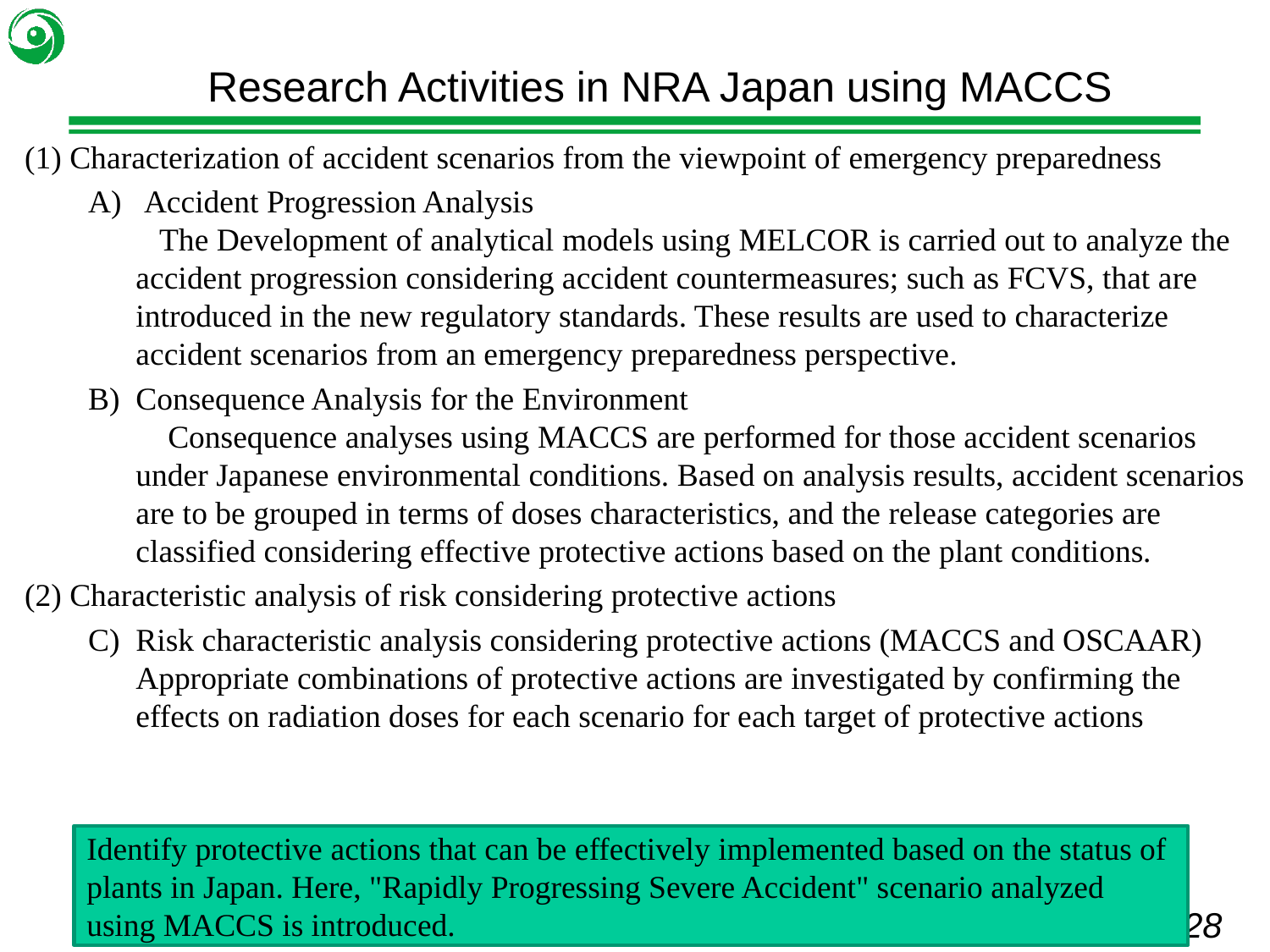

# Research Activities in NRA Japan using MACCS
(1) Characterization of accident scenarios from the viewpoint of emergency preparedness
 Accident Progression Analysis
   The Development of analytical models using MELCOR is carried out to analyze the accident progression considering accident countermeasures; such as FCVS, that are introduced in the new regulatory standards. These results are used to characterize accident scenarios from an emergency preparedness perspective.
Consequence Analysis for the Environment
    Consequence analyses using MACCS are performed for those accident scenarios under Japanese environmental conditions. Based on analysis results, accident scenarios are to be grouped in terms of doses characteristics, and the release categories are classified considering effective protective actions based on the plant conditions.
(2) Characteristic analysis of risk considering protective actions
Risk characteristic analysis considering protective actions (MACCS and OSCAAR) Appropriate combinations of protective actions are investigated by confirming the effects on radiation doses for each scenario for each target of protective actions

Identify protective actions that can be effectively implemented based on the status of plants in Japan. Here, "Rapidly Progressing Severe Accident" scenario analyzed using MACCS is introduced.